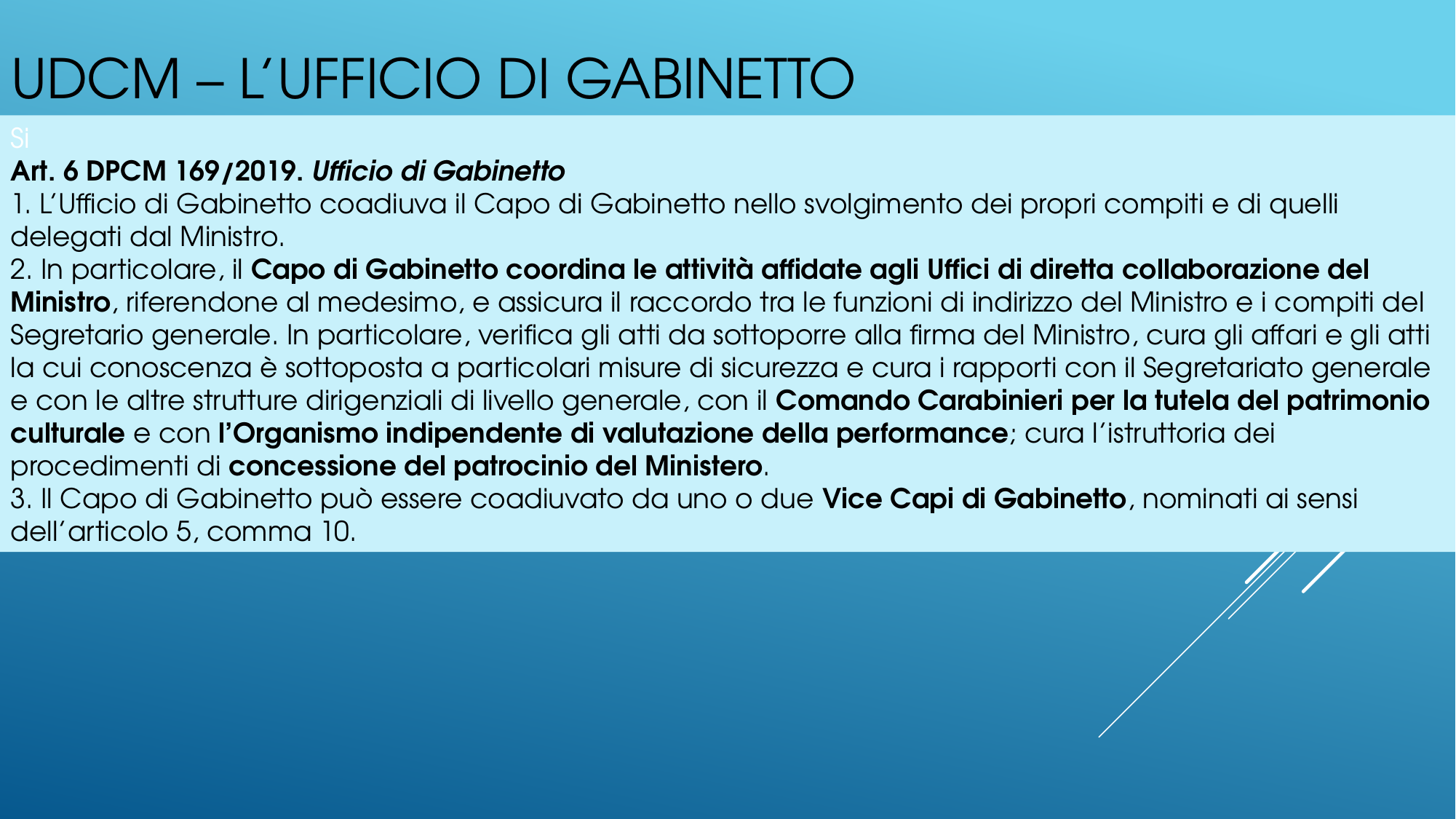

# UDCM – L’UFFICIO DI GABINETTO
Si
Art. 6 DPCM 169/2019. Ufficio di Gabinetto
1. L’Ufficio di Gabinetto coadiuva il Capo di Gabinetto nello svolgimento dei propri compiti e di quelli delegati dal Ministro.
2. In particolare, il Capo di Gabinetto coordina le attività affidate agli Uffici di diretta collaborazione del Ministro, riferendone al medesimo, e assicura il raccordo tra le funzioni di indirizzo del Ministro e i compiti del Segretario generale. In particolare, verifica gli atti da sottoporre alla firma del Ministro, cura gli affari e gli atti la cui conoscenza è sottoposta a particolari misure di sicurezza e cura i rapporti con il Segretariato generale e con le altre strutture dirigenziali di livello generale, con il Comando Carabinieri per la tutela del patrimonio culturale e con l’Organismo indipendente di valutazione della performance; cura l’istruttoria dei procedimenti di concessione del patrocinio del Ministero.
3. Il Capo di Gabinetto può essere coadiuvato da uno o due Vice Capi di Gabinetto, nominati ai sensi dell’articolo 5, comma 10.